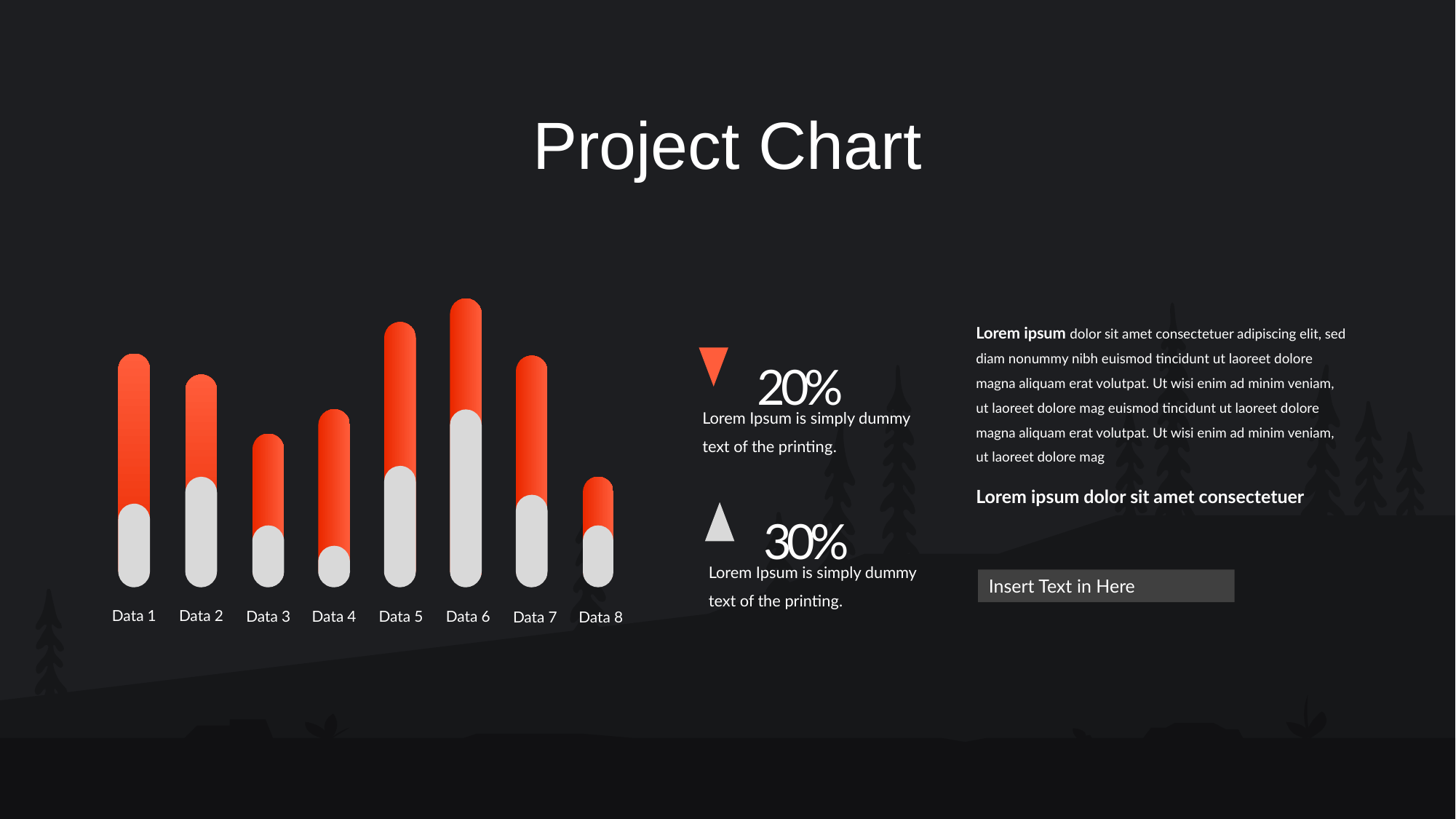

Project Chart

Data 1
Data 2
Data 5
Data 6
Data 3
Data 4
Data 7
Data 8
Lorem ipsum dolor sit amet consectetuer adipiscing elit, sed diam nonummy nibh euismod tincidunt ut laoreet dolore magna aliquam erat volutpat. Ut wisi enim ad minim veniam, ut laoreet dolore mag euismod tincidunt ut laoreet dolore magna aliquam erat volutpat. Ut wisi enim ad minim veniam, ut laoreet dolore mag
20%

Lorem Ipsum is simply dummy text of the printing.
30%

Lorem Ipsum is simply dummy text of the printing.
Lorem ipsum dolor sit amet consectetuer
Insert Text in Here